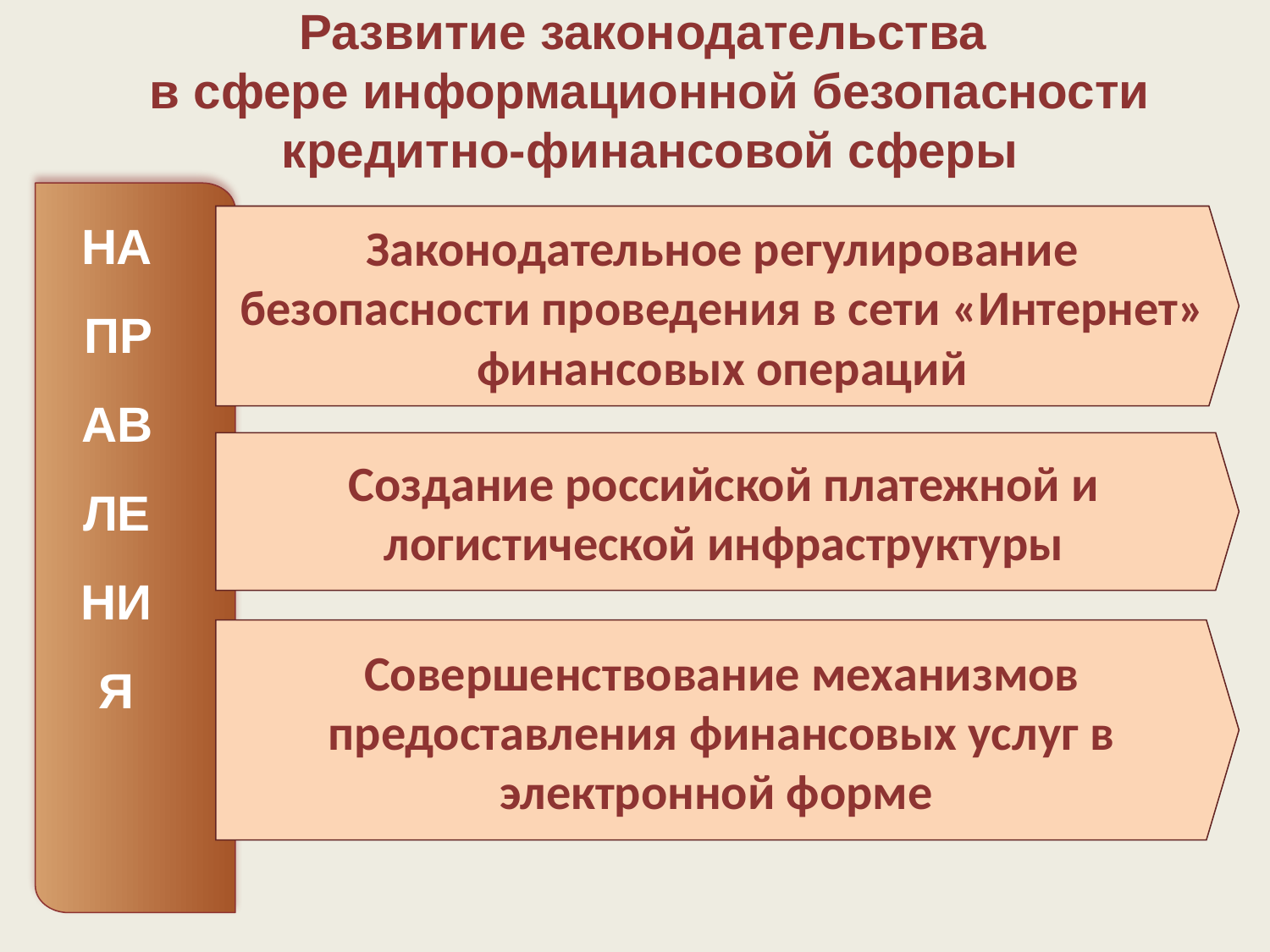

Развитие законодательства
в сфере информационной безопасности кредитно-финансовой сферы

НАПРАВЛЕНИЯ
Законодательное регулирование безопасности проведения в сети «Интернет» финансовых операций

Создание российской платежной и логистической инфраструктуры

Совершенствование механизмов предоставления финансовых услуг в электронной форме